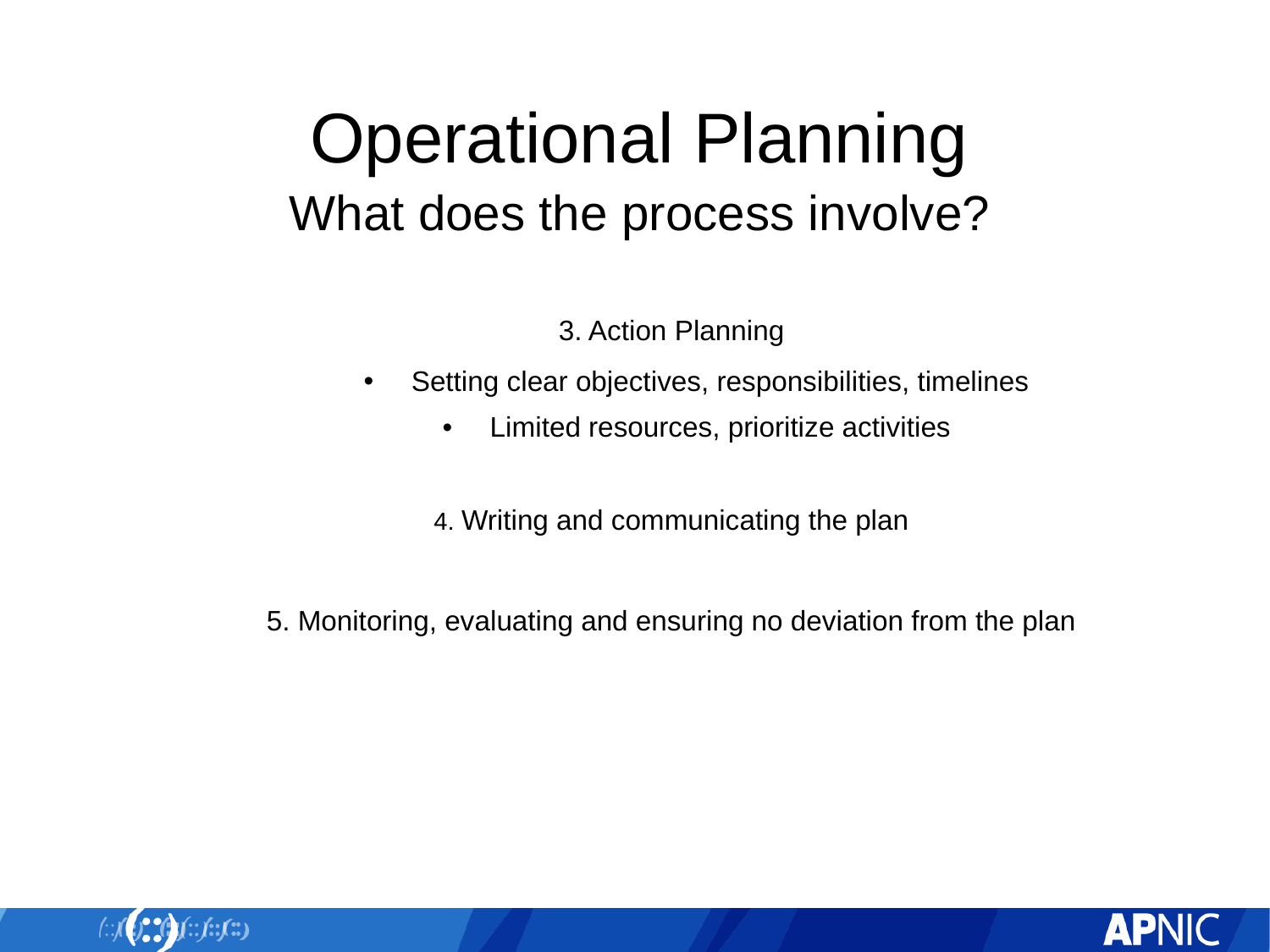

# Operational Planning
What does the process involve?

3. Action Planning
Setting clear objectives, responsibilities, timelines
Limited resources, prioritize activities

4. Writing and communicating the plan

5. Monitoring, evaluating and ensuring no deviation from the plan